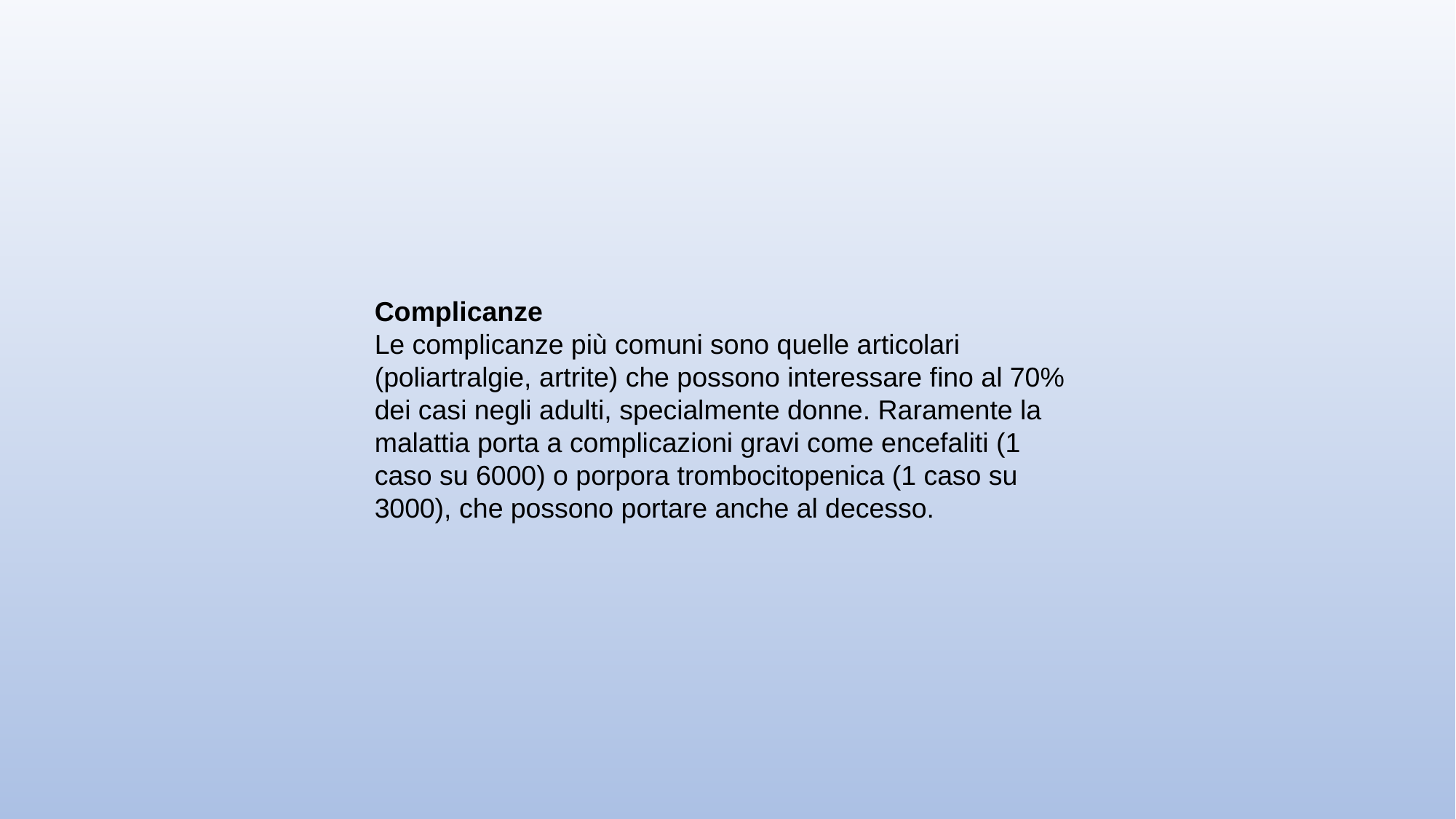

Complicanze
Le complicanze più comuni sono quelle articolari (poliartralgie, artrite) che possono interessare fino al 70% dei casi negli adulti, specialmente donne. Raramente la malattia porta a complicazioni gravi come encefaliti (1 caso su 6000) o porpora trombocitopenica (1 caso su 3000), che possono portare anche al decesso.